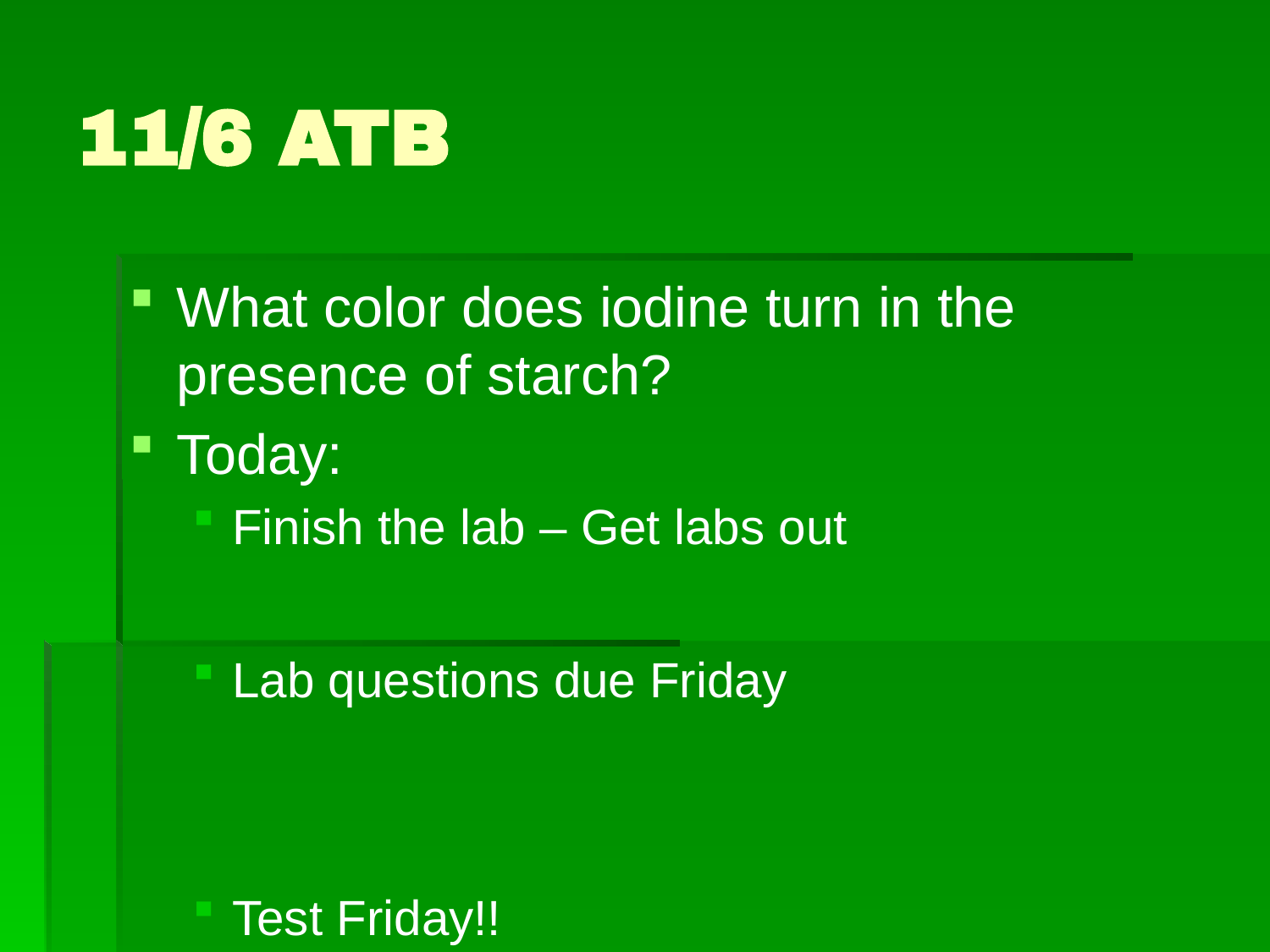

# 11/6 ATB
What color does iodine turn in the presence of starch?
Today:
Finish the lab – Get labs out

Lab questions due Friday

Test Friday!!